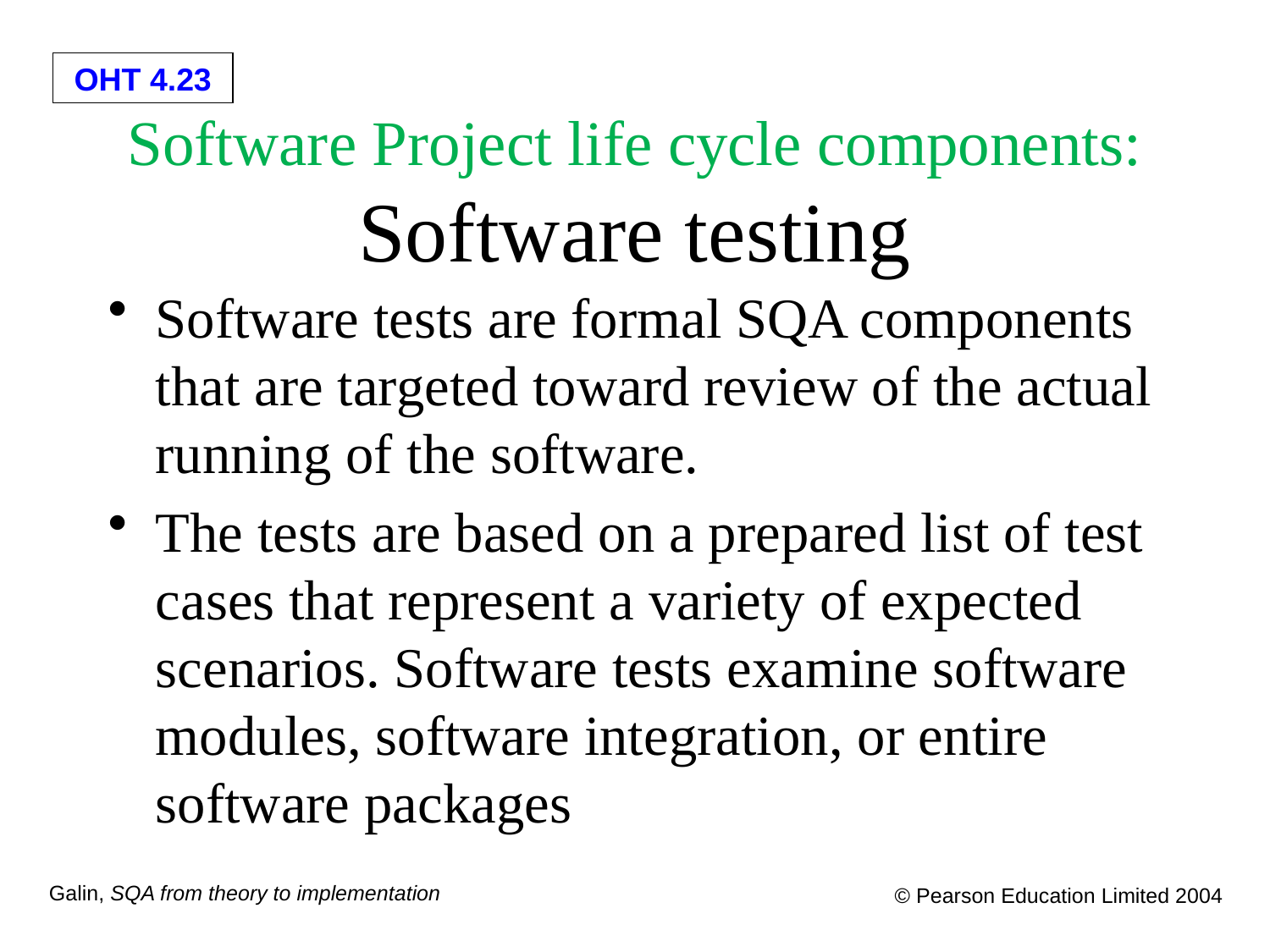

# Software Project life cycle components: Software testing
Software tests are formal SQA components that are targeted toward review of the actual running of the software.
The tests are based on a prepared list of test cases that represent a variety of expected scenarios. Software tests examine software modules, software integration, or entire software packages